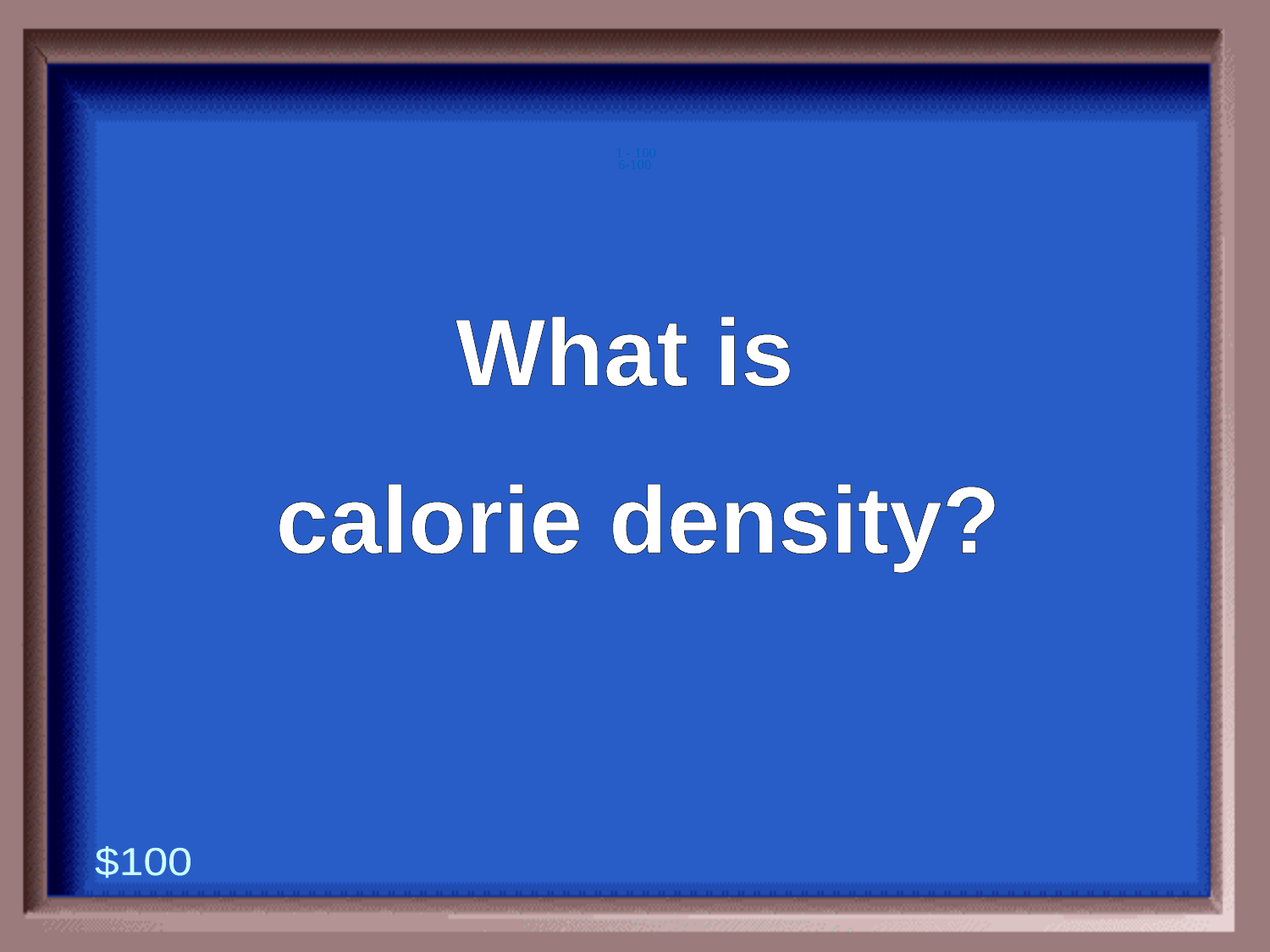

6-100

What is
calorie density?

1 - 100
$100